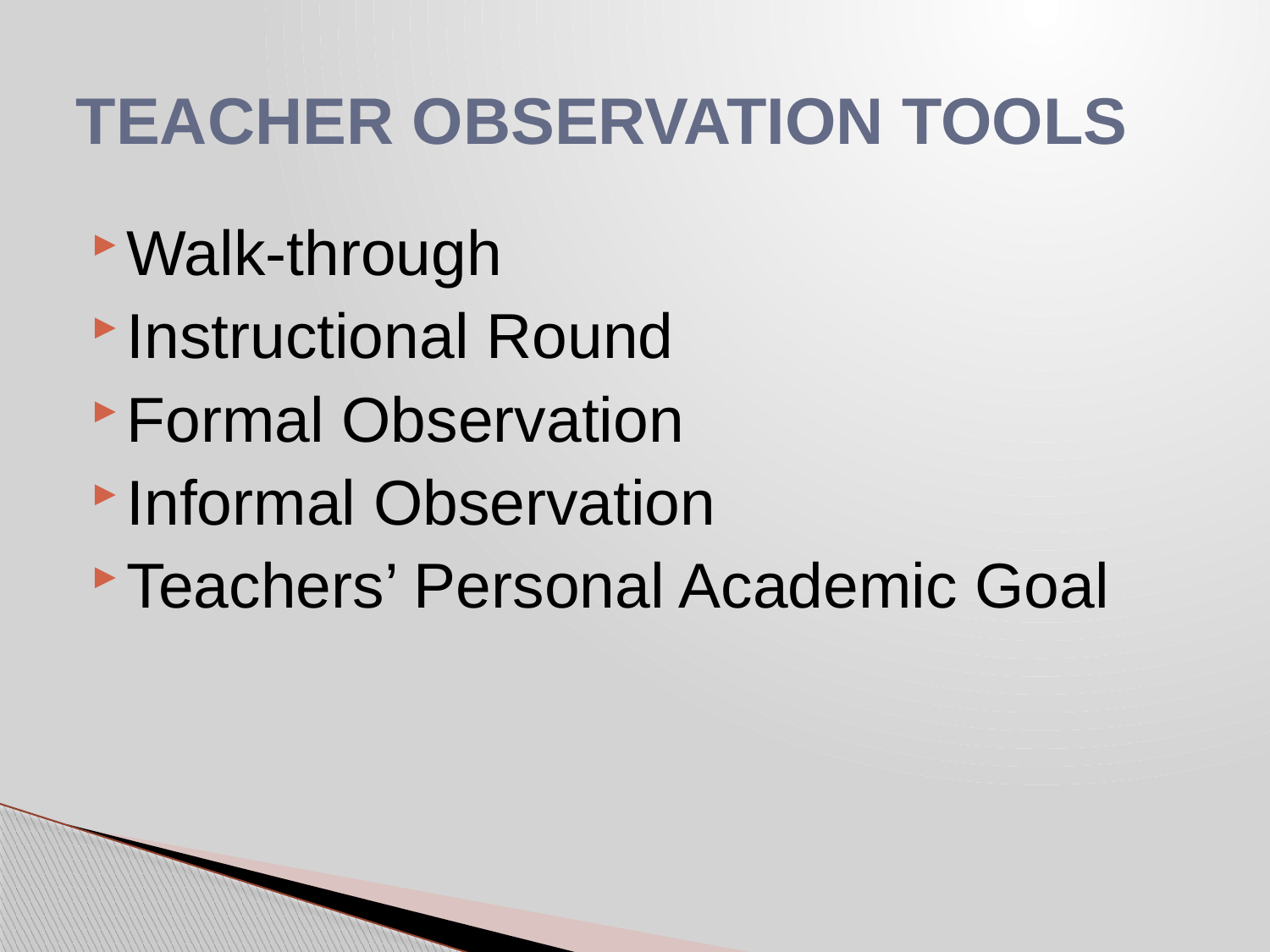

# TEACHER OBSERVATION TOOLS
Walk-through
Instructional Round
Formal Observation
Informal Observation
Teachers’ Personal Academic Goal